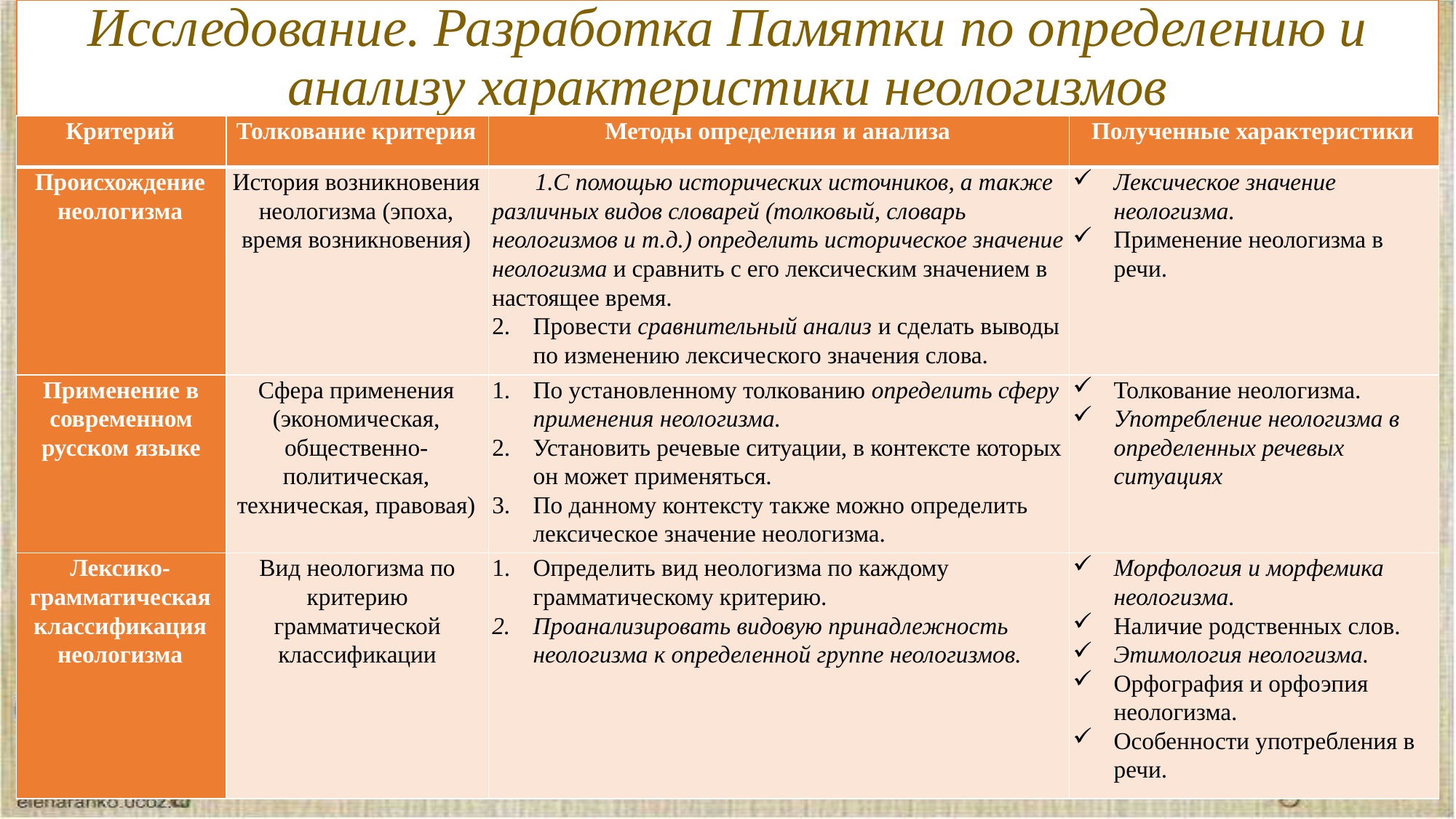

# Исследование. Разработка Памятки по определению и анализу характеристики неологизмов
| Критерий | Толкование критерия | Методы определения и анализа | Полученные характеристики |
| --- | --- | --- | --- |
| Происхождение неологизма | История возникновения неологизма (эпоха, время возникновения) | С помощью исторических источников, а также различных видов словарей (толковый, словарь неологизмов и т.д.) определить историческое значение неологизма и сравнить с его лексическим значением в настоящее время. Провести сравнительный анализ и сделать выводы по изменению лексического значения слова. | Лексическое значение неологизма. Применение неологизма в речи. |
| Применение в современном русском языке | Сфера применения (экономическая, общественно-политическая, техническая, правовая) | По установленному толкованию определить сферу применения неологизма. Установить речевые ситуации, в контексте которых он может применяться. По данному контексту также можно определить лексическое значение неологизма. | Толкование неологизма. Употребление неологизма в определенных речевых ситуациях |
| Лексико-грамматическая классификация неологизма | Вид неологизма по критерию грамматической классификации | Определить вид неологизма по каждому грамматическому критерию. Проанализировать видовую принадлежность неологизма к определенной группе неологизмов. | Морфология и морфемика неологизма. Наличие родственных слов. Этимология неологизма. Орфография и орфоэпия неологизма. Особенности употребления в речи. |